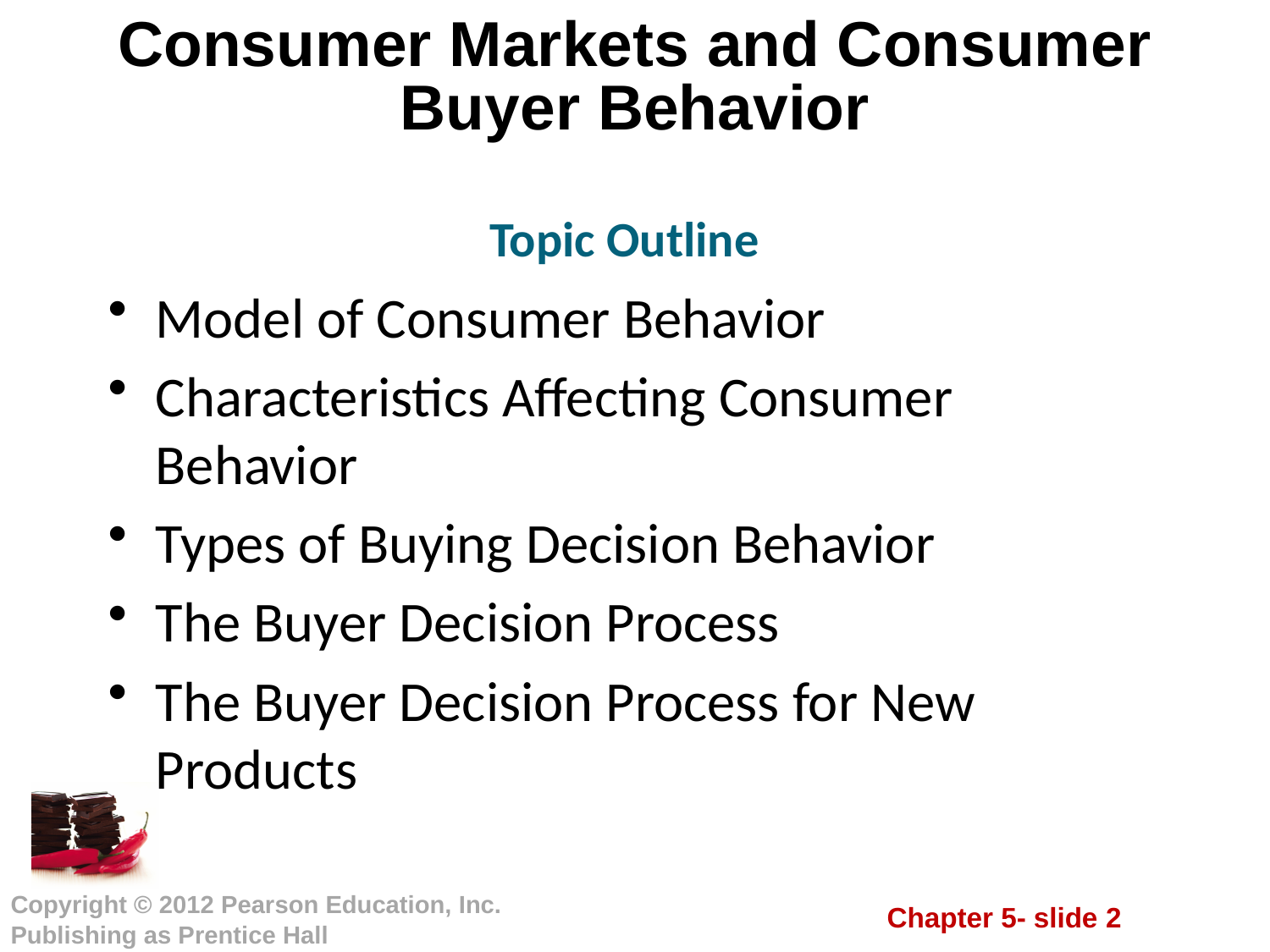

# Consumer Markets and Consumer Buyer Behavior
Topic Outline
Model of Consumer Behavior
Characteristics Affecting Consumer Behavior
Types of Buying Decision Behavior
The Buyer Decision Process
The Buyer Decision Process for New Products